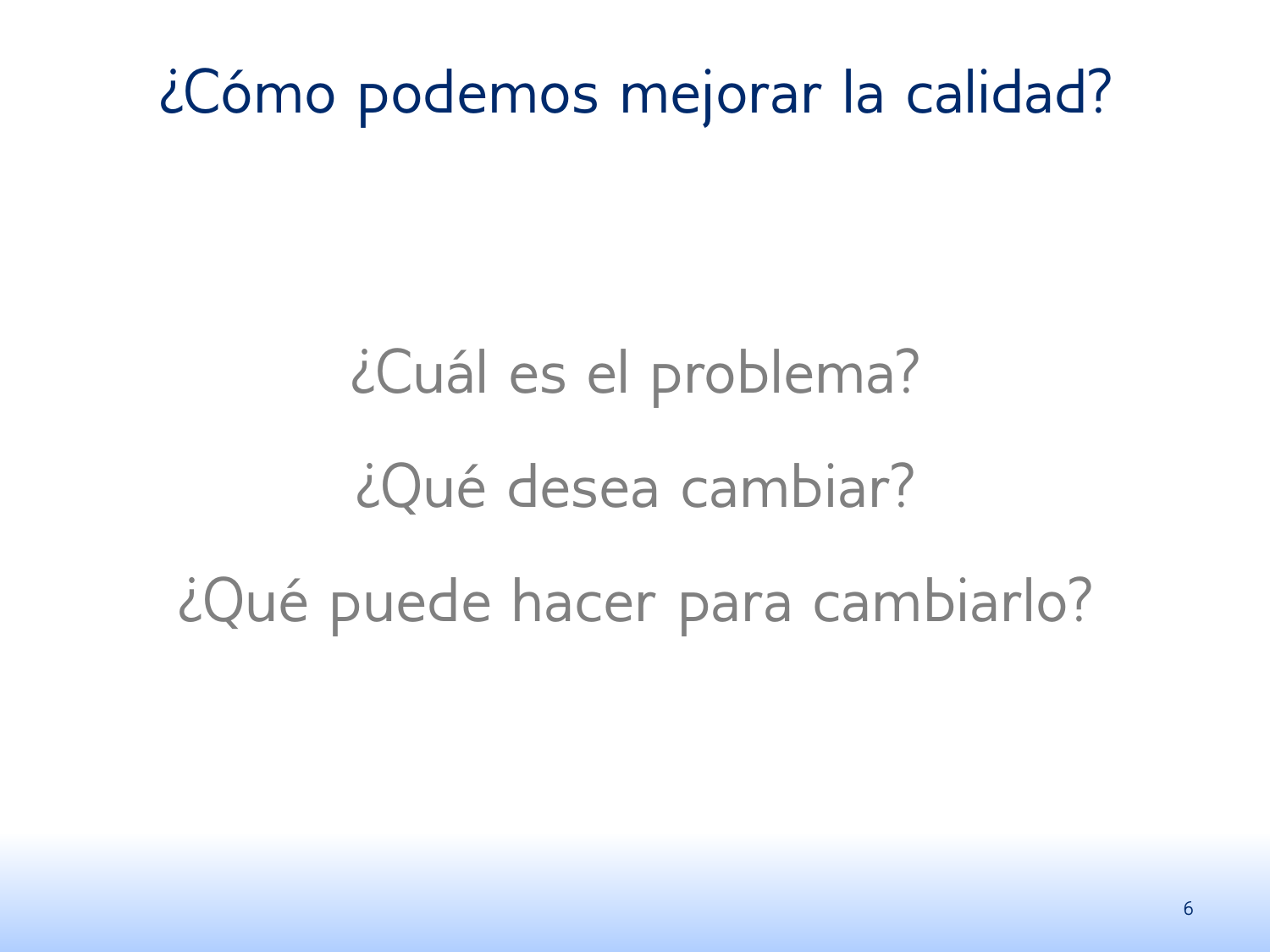

# ¿Cómo podemos mejorar la calidad?
¿Cuál es el problema?
¿Qué desea cambiar?
¿Qué puede hacer para cambiarlo?
6